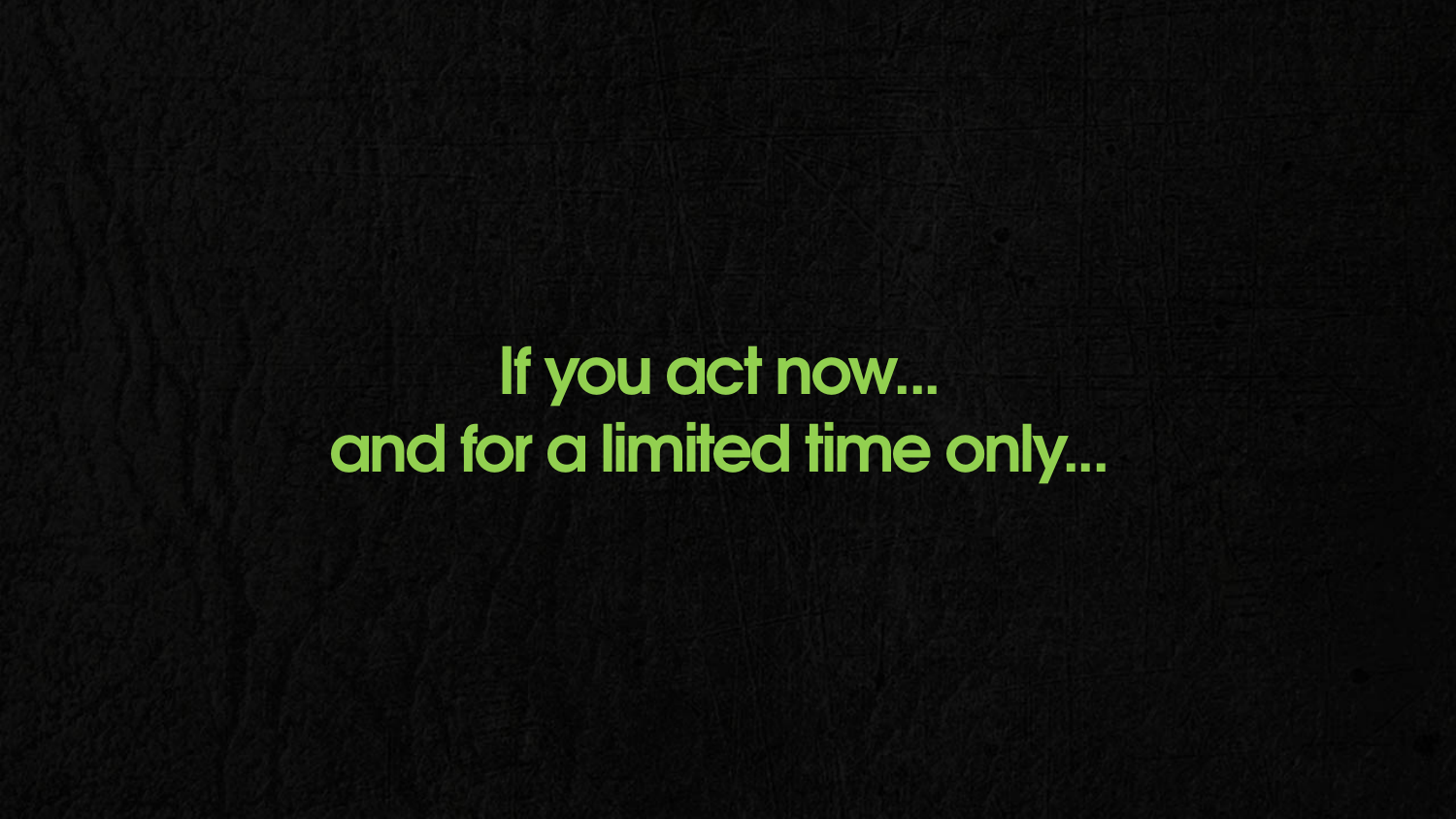

If you act now...
and for a limited time only...